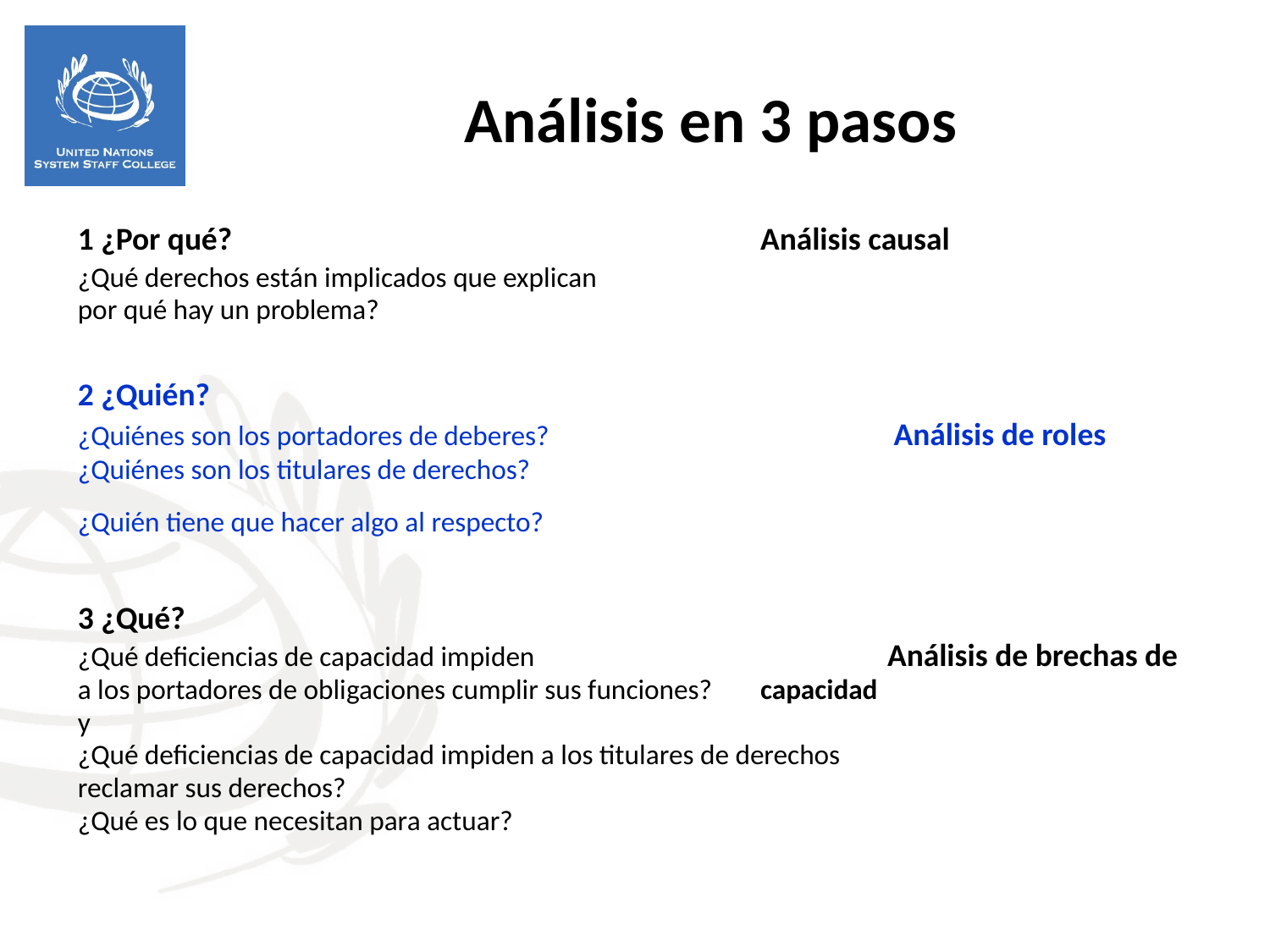

Análisis en 3 pasos
1 ¿Por qué?				     	Análisis causal
¿Qué derechos están implicados que explican
por qué hay un problema?

2 ¿Quién?
¿Quiénes son los portadores de deberes? 			 Análisis de roles
¿Quiénes son los titulares de derechos?
¿Quién tiene que hacer algo al respecto?

3 ¿Qué?
¿Qué deficiencias de capacidad impiden 		 	Análisis de brechas de
a los portadores de obligaciones cumplir sus funciones?	capacidad
y
¿Qué deficiencias de capacidad impiden a los titulares de derechos
reclamar sus derechos?
¿Qué es lo que necesitan para actuar?